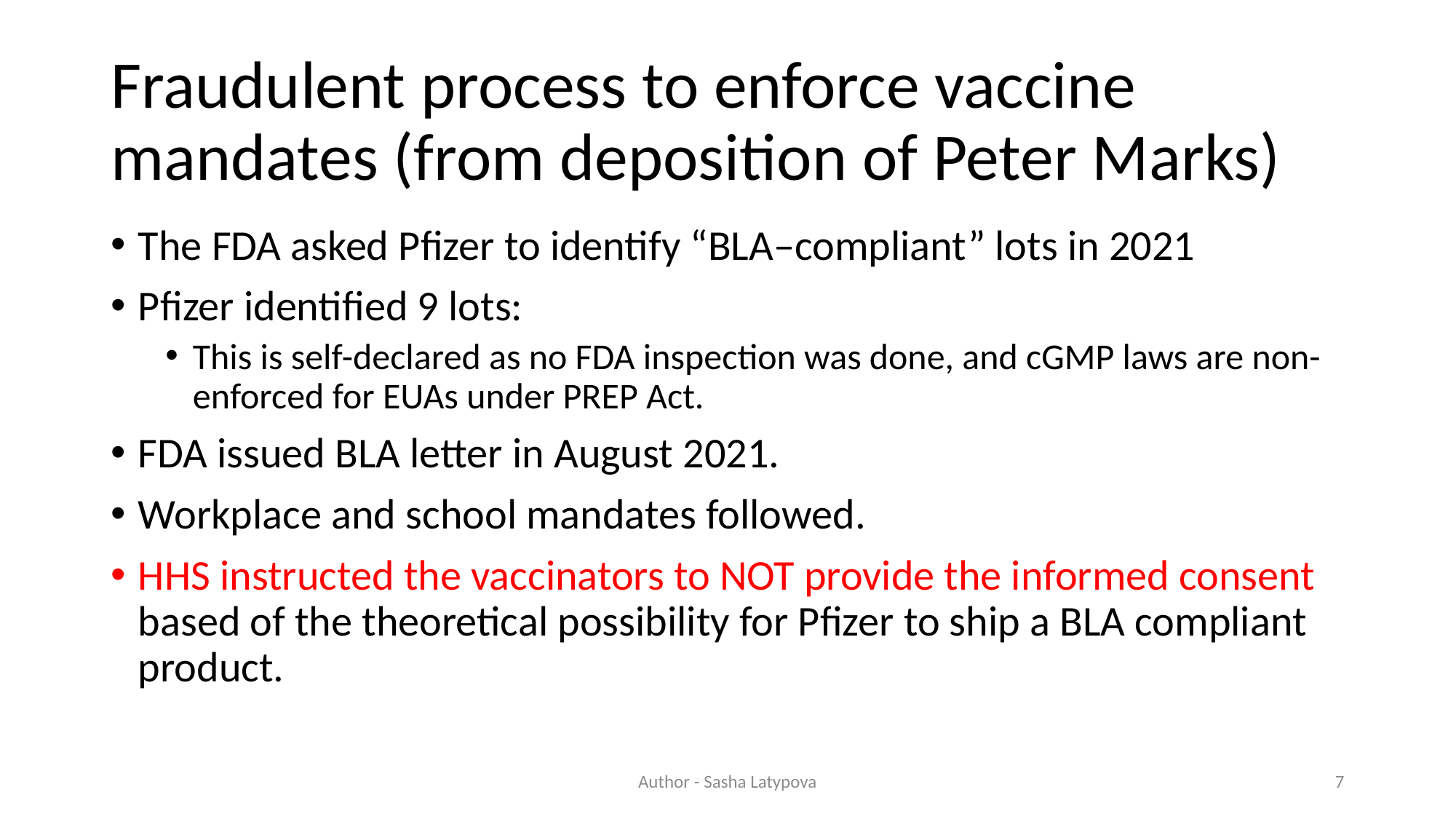

# Fraudulent process to enforce vaccine mandates (from deposition of Peter Marks)
The FDA asked Pfizer to identify “BLA–compliant” lots in 2021
Pfizer identified 9 lots:
This is self-declared as no FDA inspection was done, and cGMP laws are non-enforced for EUAs under PREP Act.
FDA issued BLA letter in August 2021.
Workplace and school mandates followed.
HHS instructed the vaccinators to NOT provide the informed consent based of the theoretical possibility for Pfizer to ship a BLA compliant product.
Author - Sasha Latypova
7